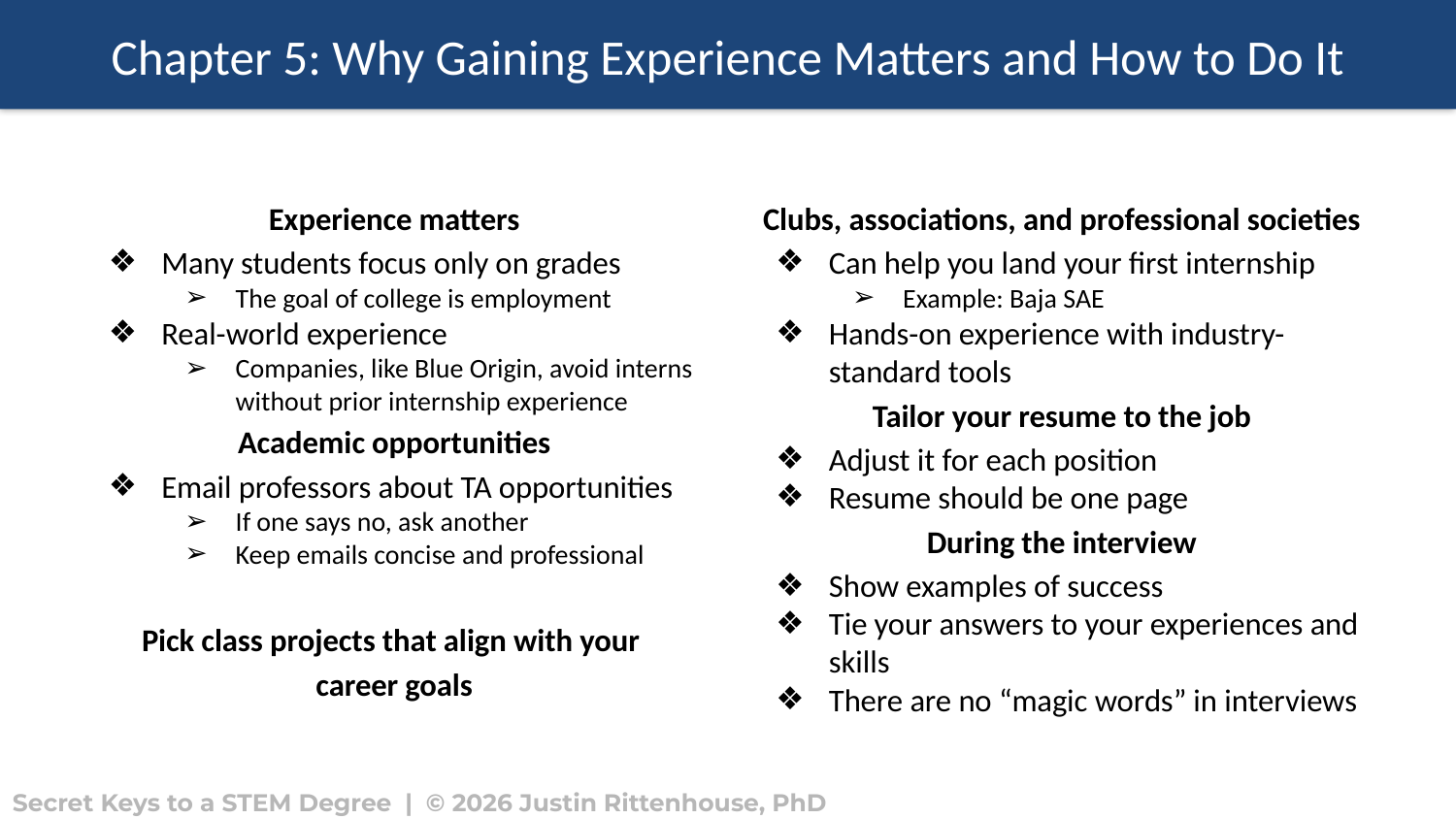

# Chapter 5: Why Gaining Experience Matters and How to Do It
Experience matters
Many students focus only on grades
The goal of college is employment
Real-world experience
Companies, like Blue Origin, avoid interns without prior internship experience
Academic opportunities
Email professors about TA opportunities
If one says no, ask another
Keep emails concise and professional

Pick class projects that align with your
career goals
Clubs, associations, and professional societies
Can help you land your first internship
Example: Baja SAE
Hands-on experience with industry-standard tools
Tailor your resume to the job
Adjust it for each position
Resume should be one page
During the interview
Show examples of success
Tie your answers to your experiences and skills
There are no “magic words” in interviews